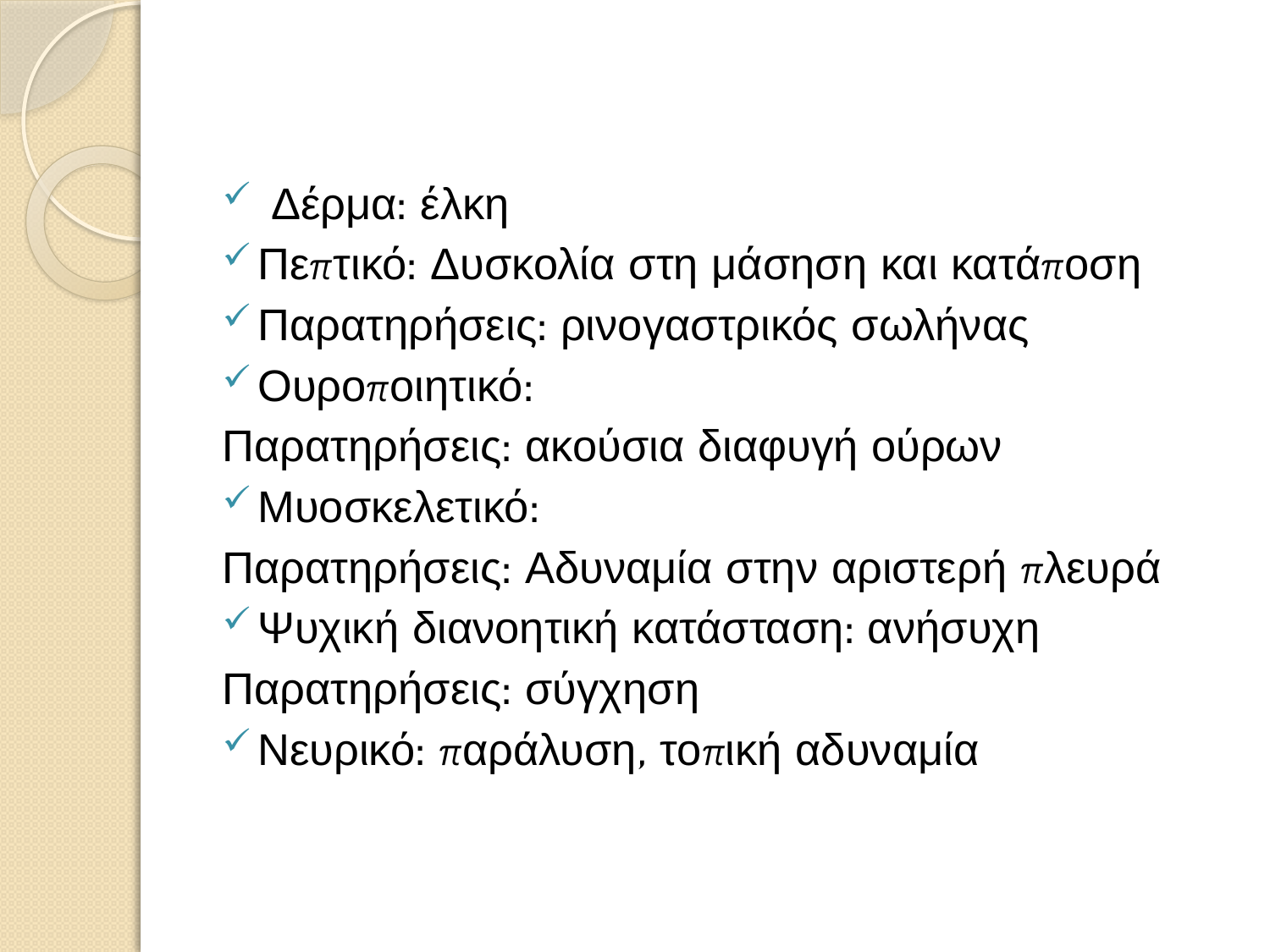

#
 Δέρμα: έλκη
Πεπτικό: Δυσκολία στη μάσηση και κατάποση
Παρατηρήσεις: ρινογαστρικός σωλήνας
Ουροποιητικό:
Παρατηρήσεις: ακούσια διαφυγή ούρων
Μυοσκελετικό:
Παρατηρήσεις: Αδυναμία στην αριστερή πλευρά
Ψυχική διανοητική κατάσταση: ανήσυχη
Παρατηρήσεις: σύγχηση
Νευρικό: παράλυση, τοπική αδυναμία